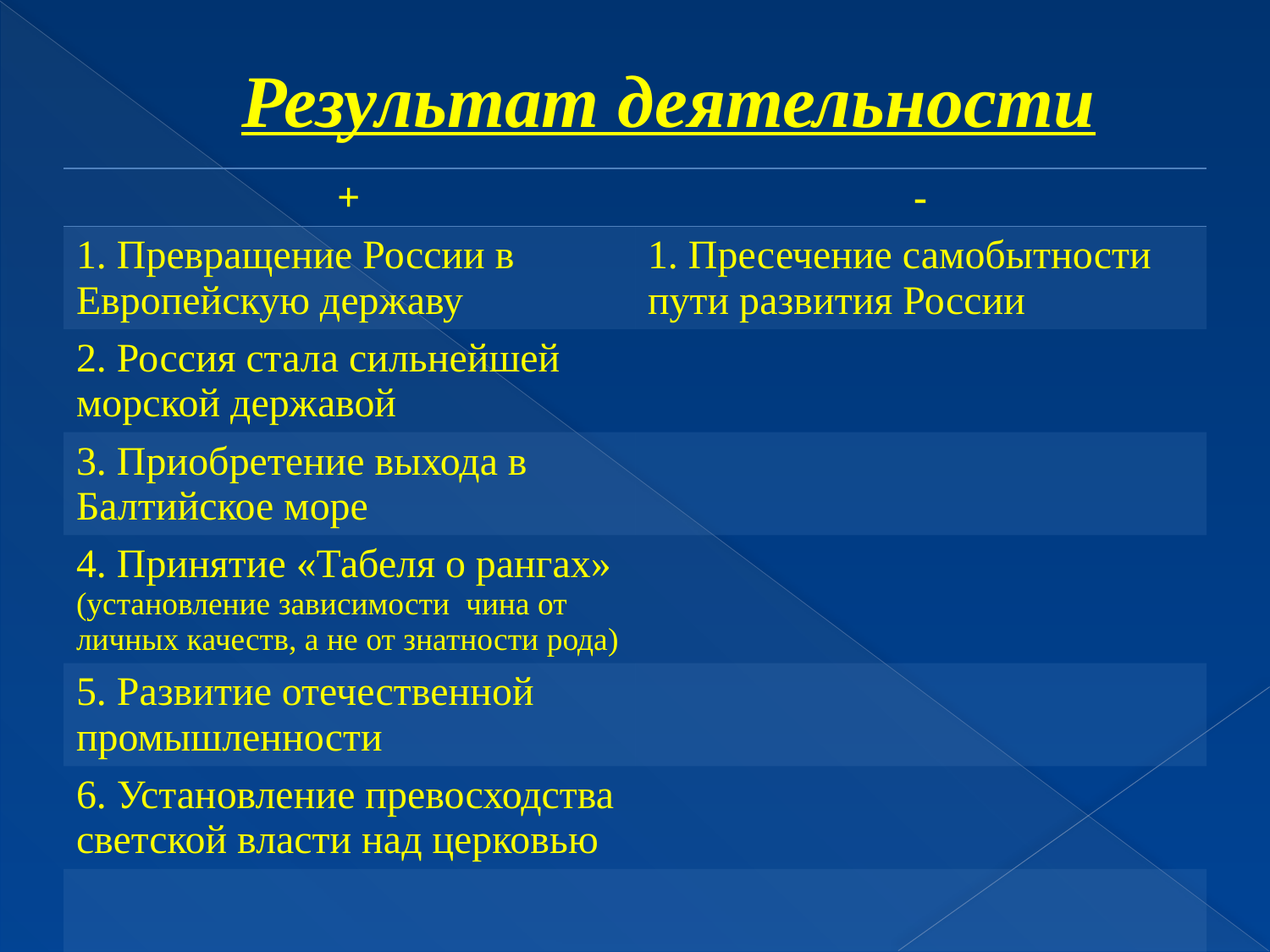

# Результат деятельности
| + | - |
| --- | --- |
| 1. Превращение России в Европейскую державу | 1. Пресечение самобытности пути развития России |
| 2. Россия стала сильнейшей морской державой |  |
| 3. Приобретение выхода в Балтийское море |  |
| 4. Принятие «Табеля о рангах» (установление зависимости чина от личных качеств, а не от знатности рода) |  |
| 5. Развитие отечественной промышленности |  |
| 6. Установление превосходства светской власти над церковью |  |
|  |  |